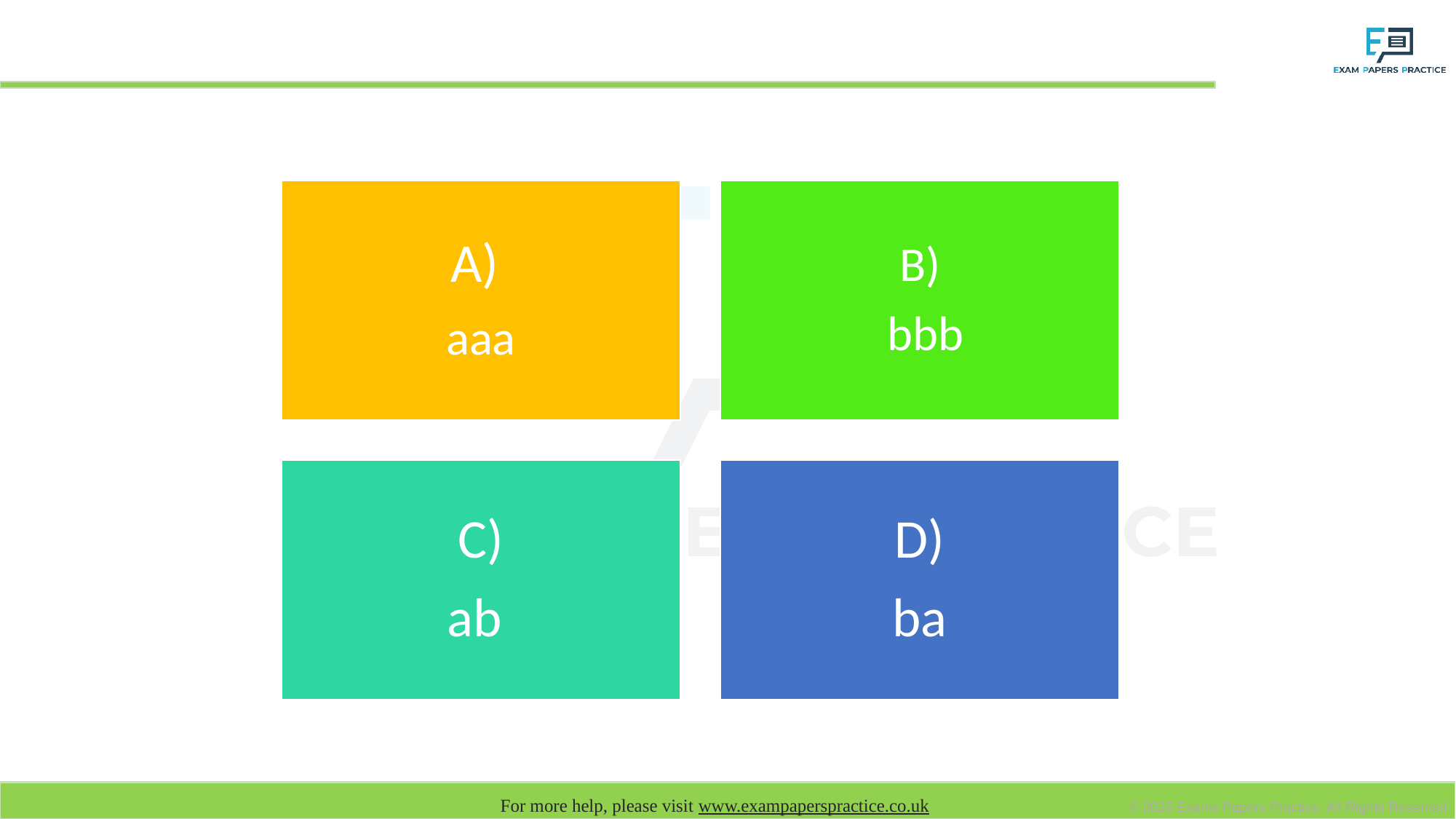

# Given the regular expression a+b+, which of the following is a valid expression?
A)
aaa
B)
 bbb
C)
ab
D)
ba